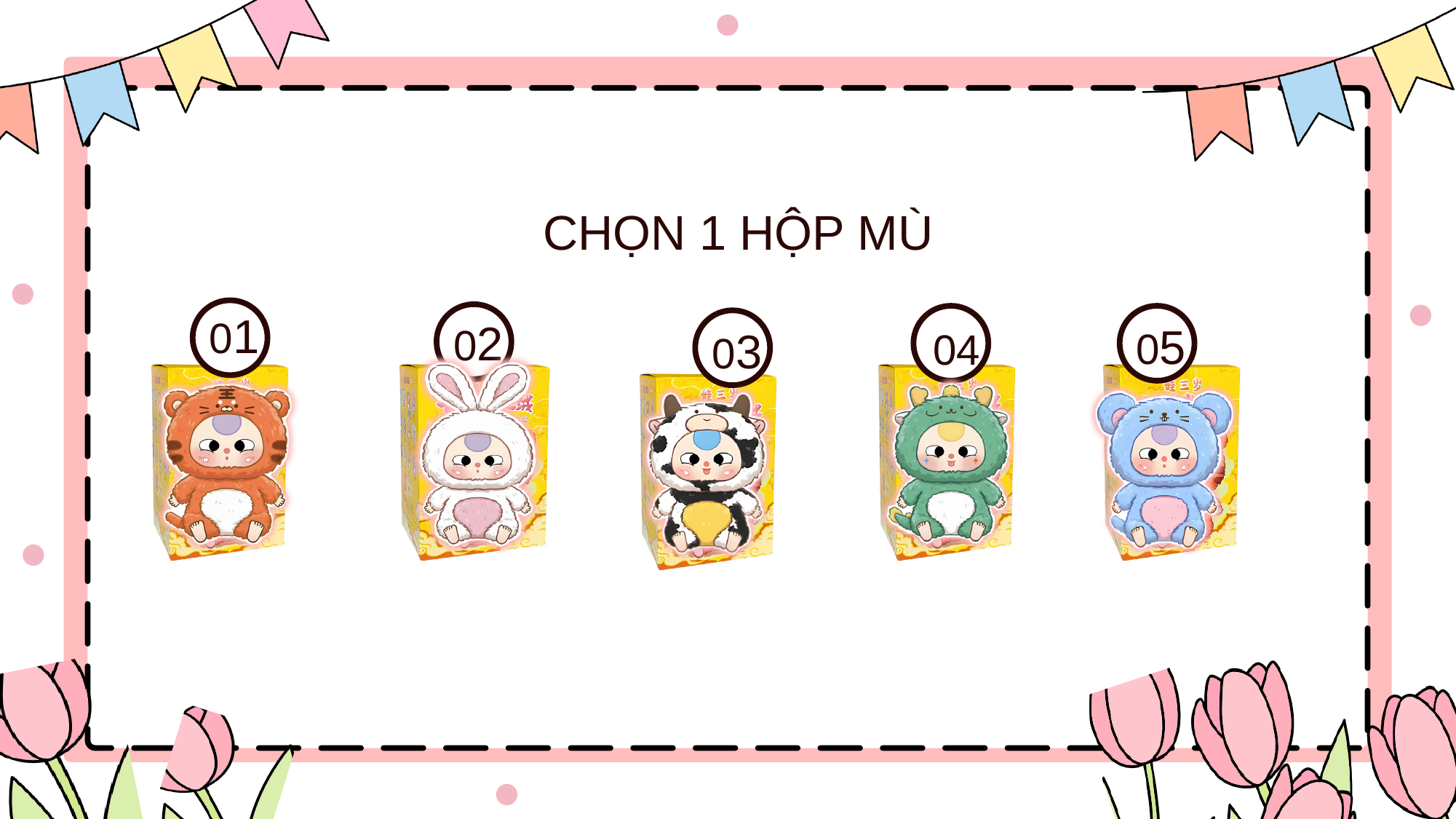

CHỌN 1 HỘP MÙ

01

02

04

05

03